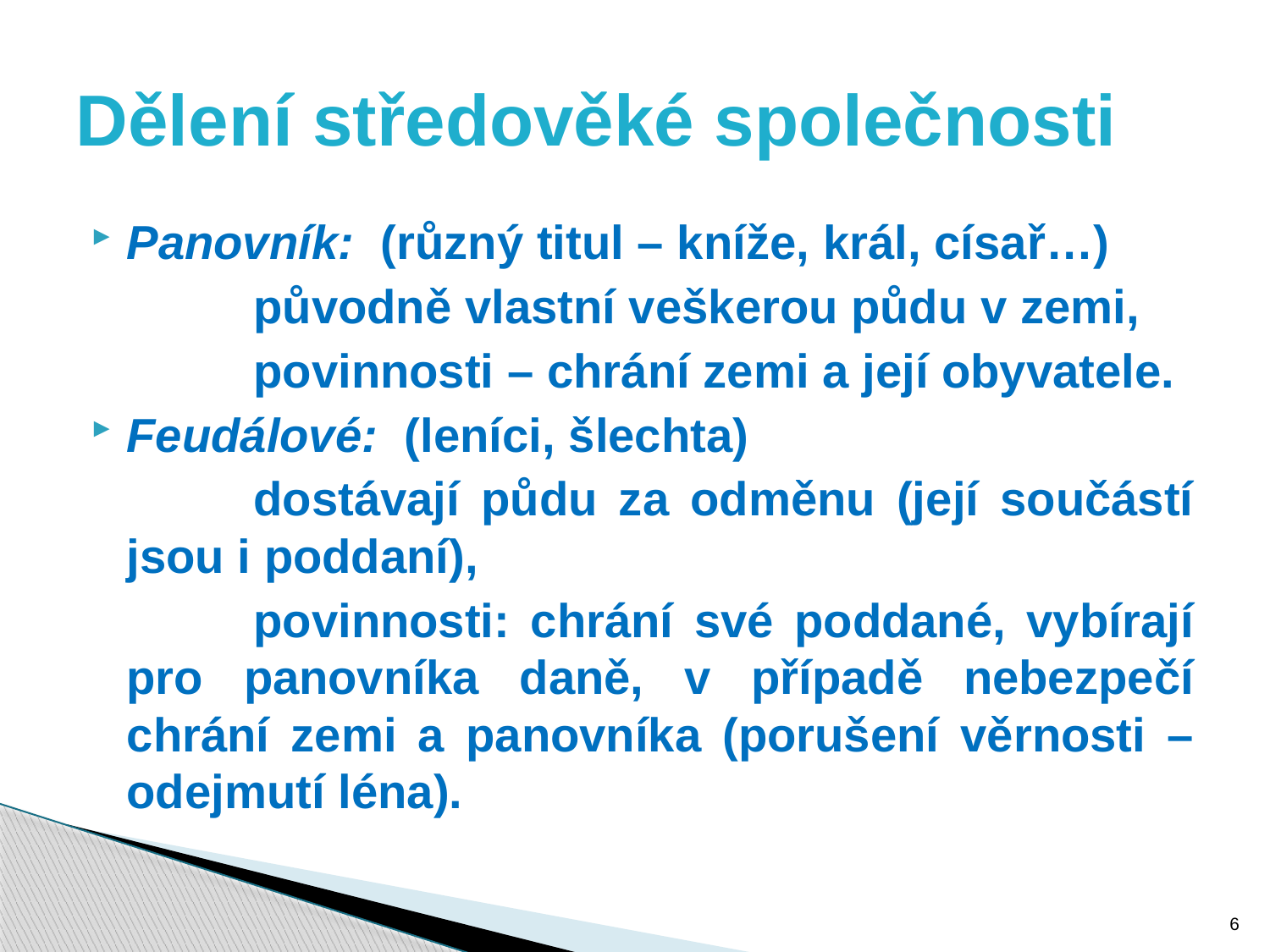

# Dělení středověké společnosti
Panovník:  (různý titul – kníže, král, císař…)
		původně vlastní veškerou půdu v zemi,
		povinnosti – chrání zemi a její obyvatele.
Feudálové:  (leníci, šlechta)
		dostávají půdu za odměnu (její součástí jsou i poddaní),
		povinnosti: chrání své poddané, vybírají pro panovníka daně, v případě nebezpečí chrání zemi a panovníka (porušení věrnosti – odejmutí léna).
6